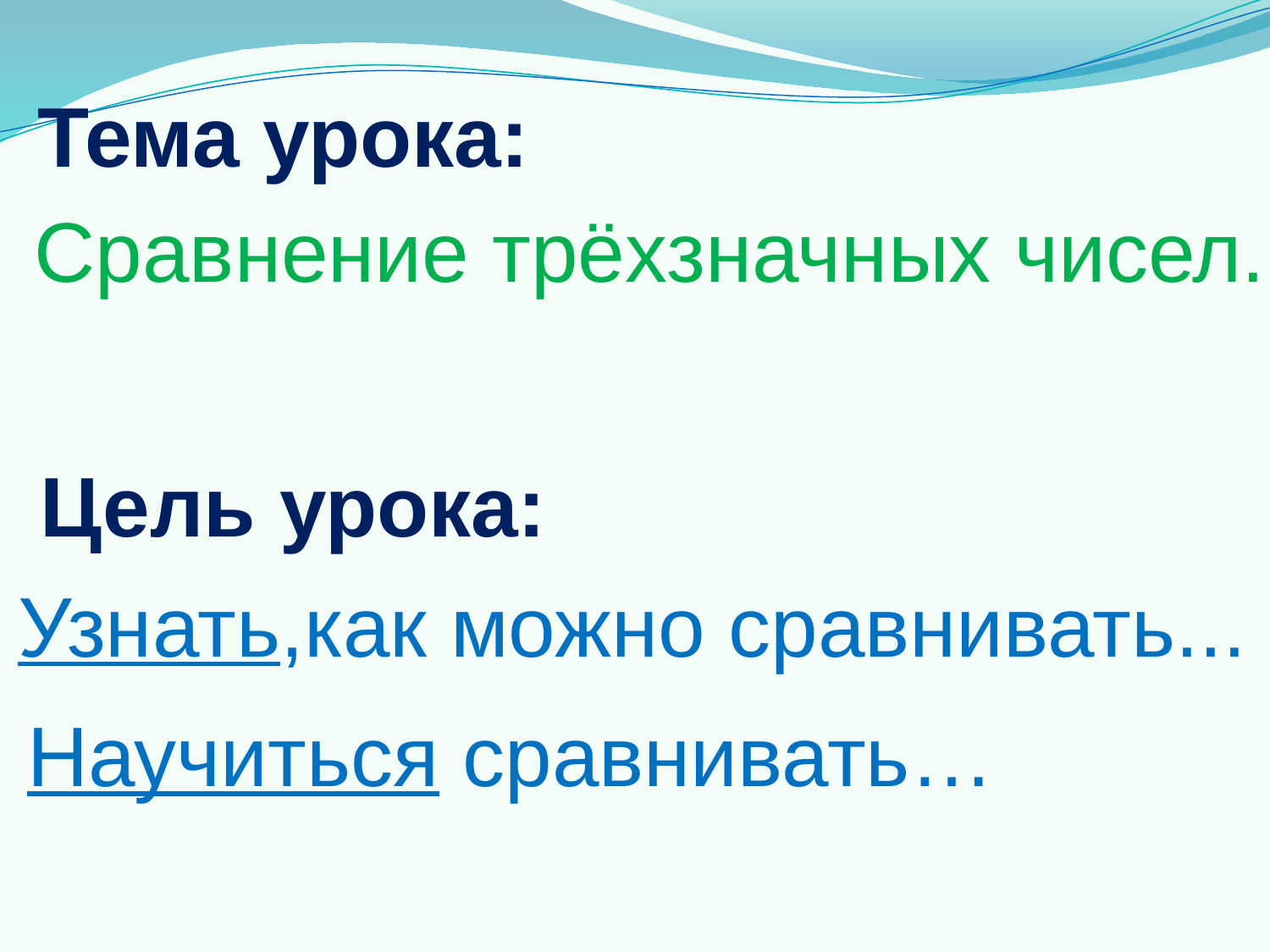

Тема урока:
Сравнение трёхзначных чисел.

Цель урока:
Узнать,как можно сравнивать...
Научиться сравнивать…